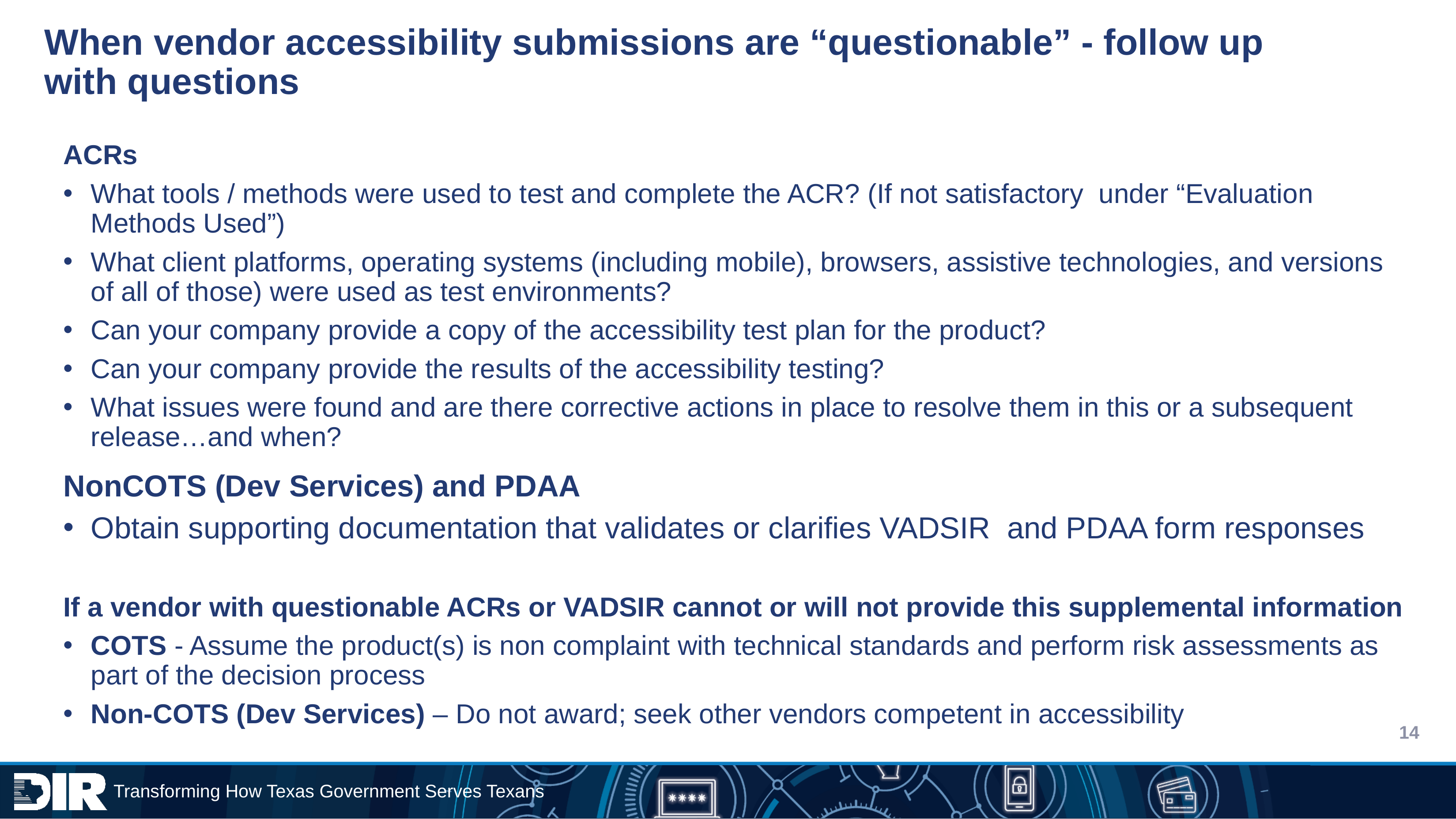

# When vendor accessibility submissions are “questionable” - follow up with questions
ACRs
What tools / methods were used to test and complete the ACR? (If not satisfactory  under “Evaluation Methods Used”)
What client platforms, operating systems (including mobile), browsers, assistive technologies, and versions of all of those) were used as test environments?
Can your company provide a copy of the accessibility test plan for the product?
Can your company provide the results of the accessibility testing?
What issues were found and are there corrective actions in place to resolve them in this or a subsequent release…and when?
NonCOTS (Dev Services) and PDAA
Obtain supporting documentation that validates or clarifies VADSIR  and PDAA form responses

If a vendor with questionable ACRs or VADSIR cannot or will not provide this supplemental information
COTS - Assume the product(s) is non complaint with technical standards and perform risk assessments as part of the decision process
Non-COTS (Dev Services) – Do not award; seek other vendors competent in accessibility
14